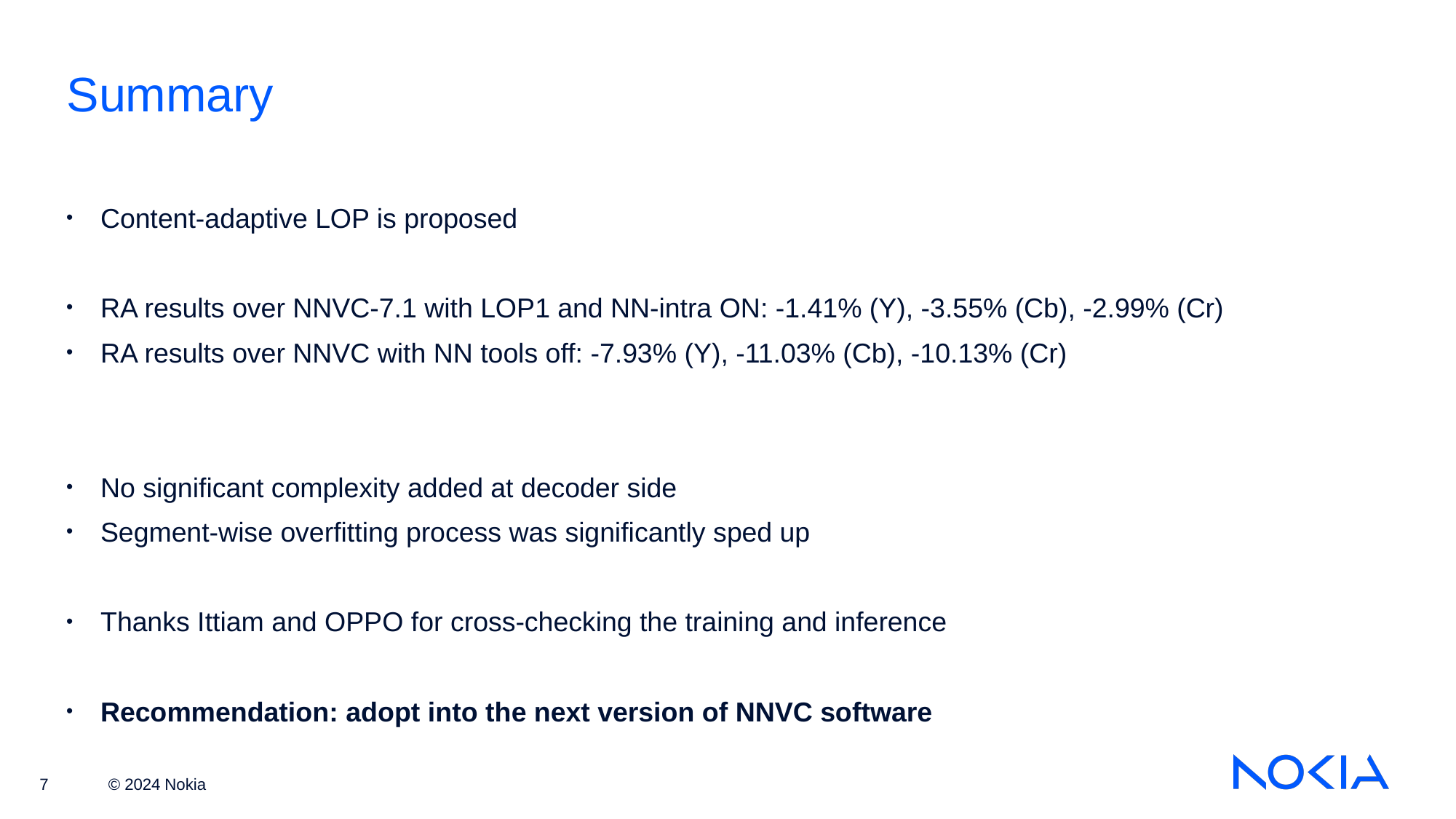

Summary

Content-adaptive LOP is proposed

RA results over NNVC-7.1 with LOP1 and NN-intra ON: -1.41% (Y), -3.55% (Cb), -2.99% (Cr)
RA results over NNVC with NN tools off: -7.93% (Y), -11.03% (Cb), -10.13% (Cr)

No significant complexity added at decoder side
Segment-wise overfitting process was significantly sped up

Thanks Ittiam and OPPO for cross-checking the training and inference

Recommendation: adopt into the next version of NNVC software